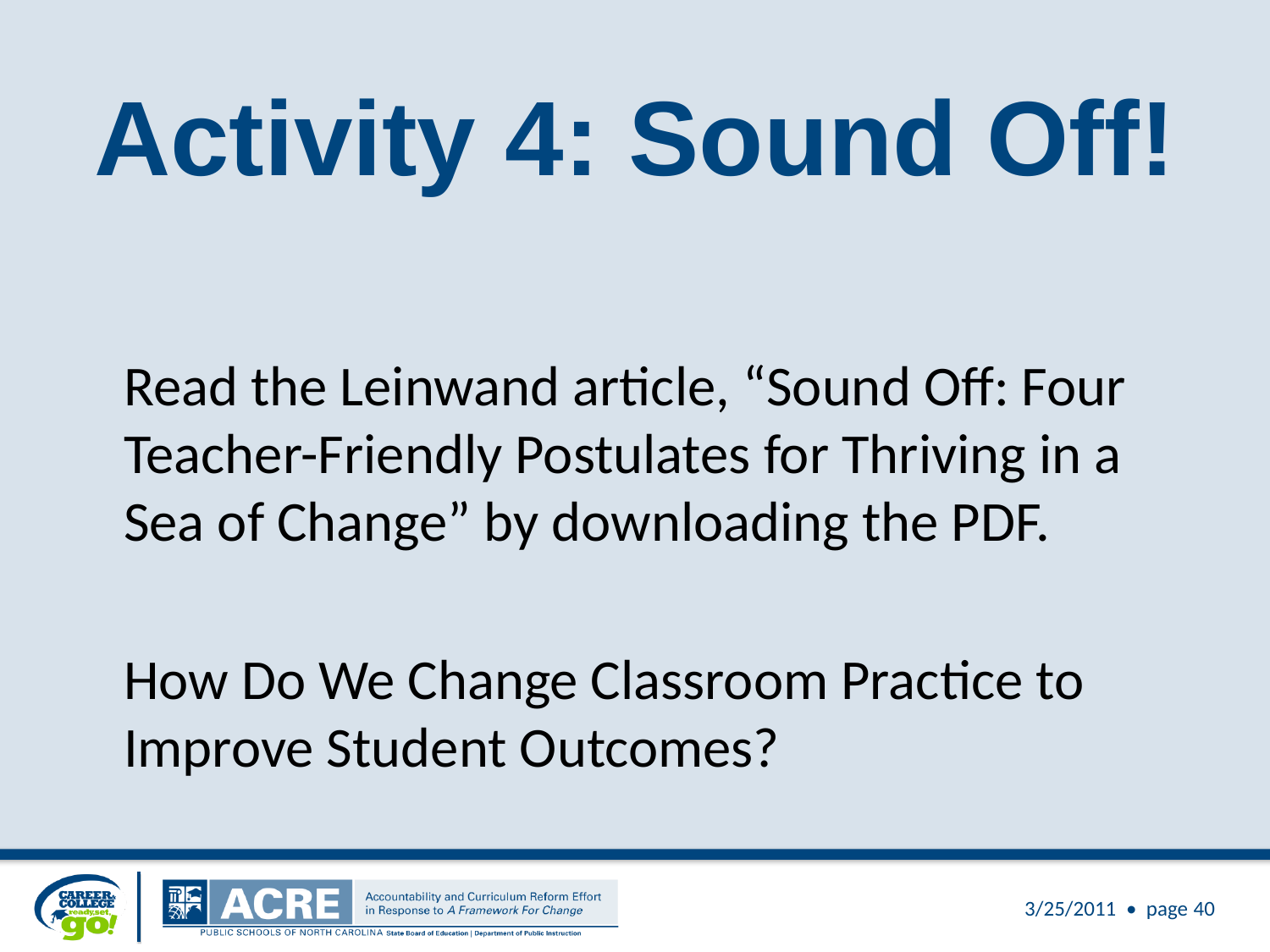

# Activity 4: Sound Off!

	Read the Leinwand article, “Sound Off: Four Teacher-Friendly Postulates for Thriving in a Sea of Change” by downloading the PDF.

	How Do We Change Classroom Practice to Improve Student Outcomes?

3/25/2011  •  page 40